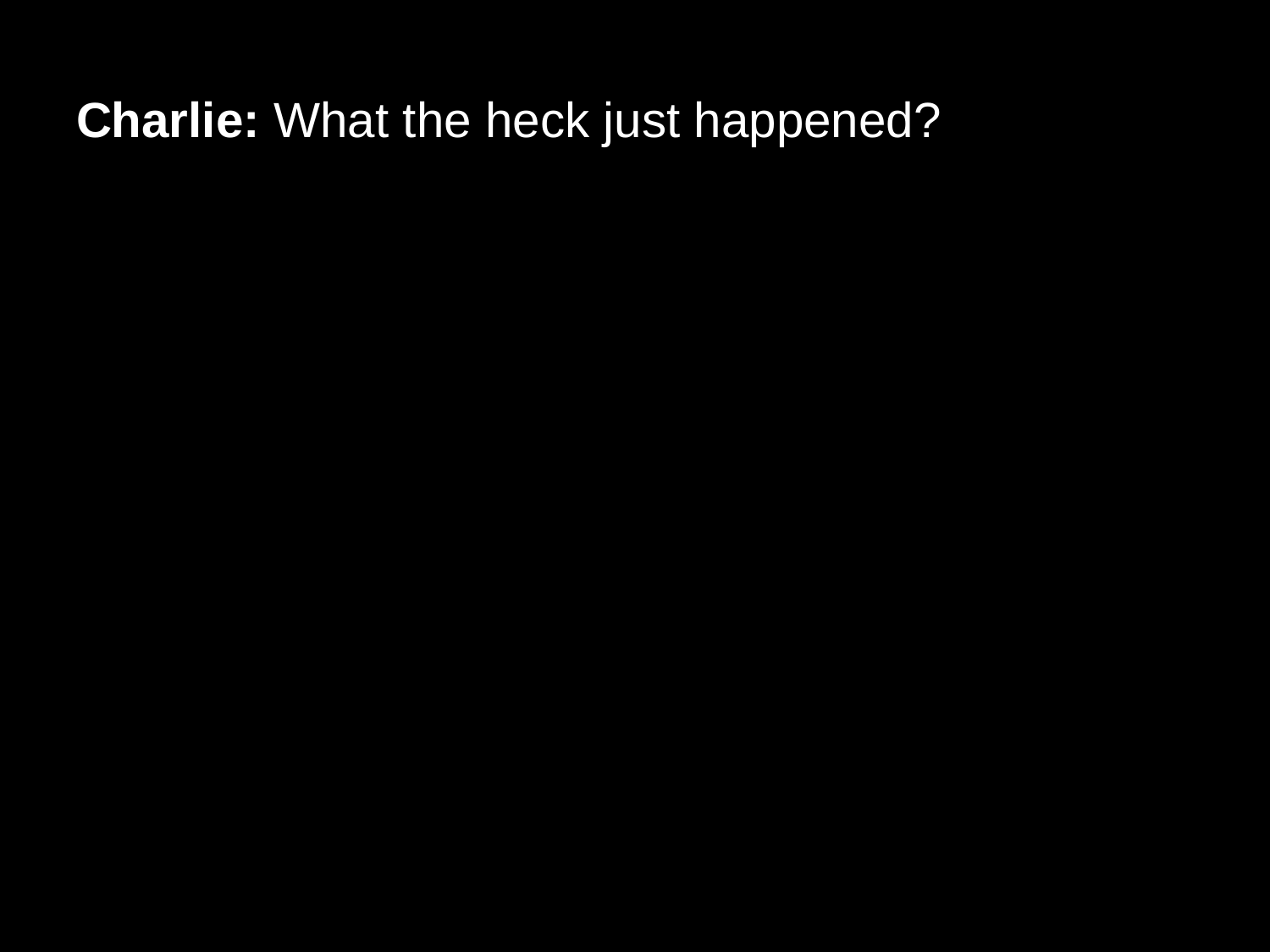

# Charlie: What the heck just happened?